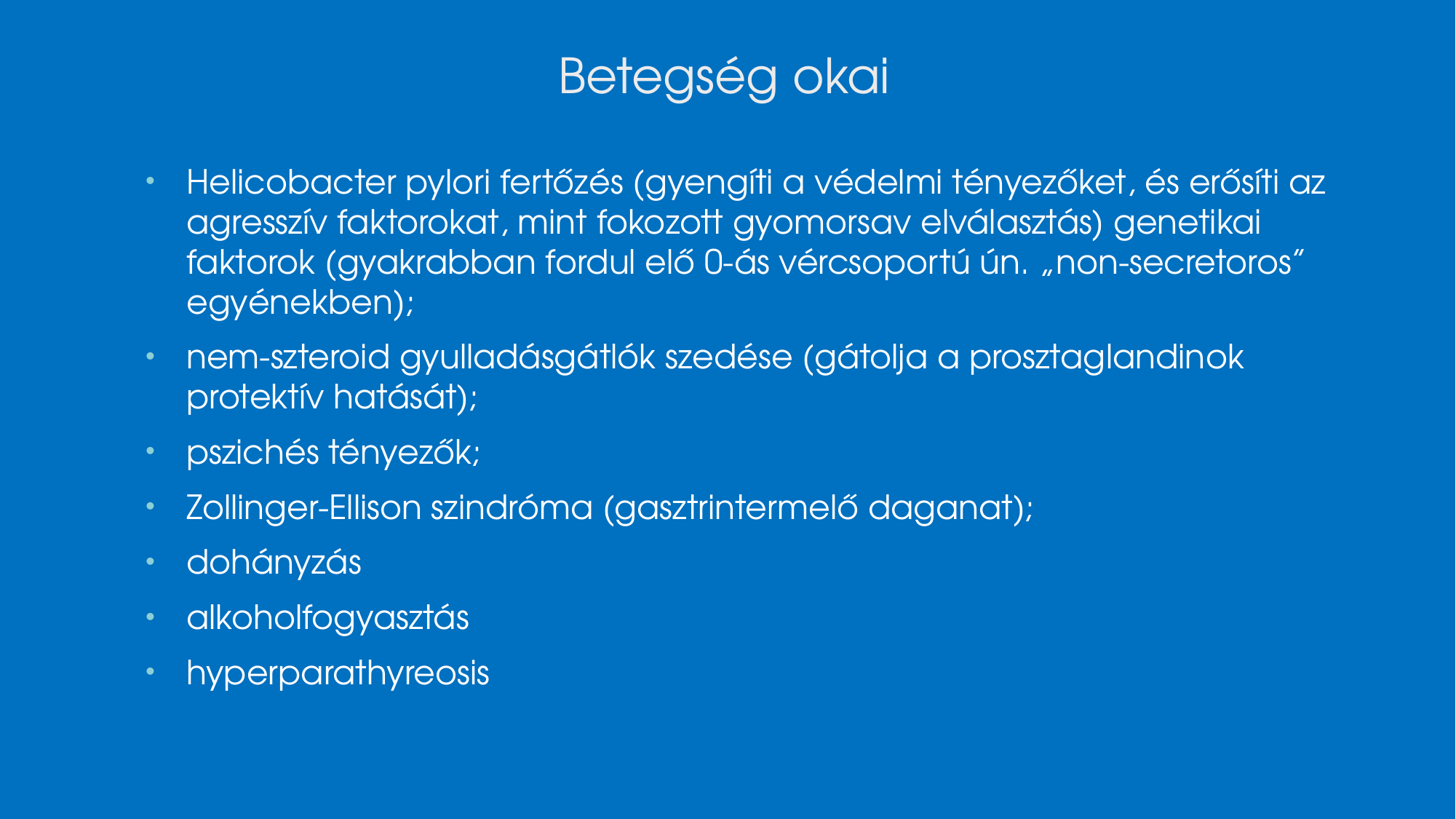

# Betegség okai
Helicobacter pylori fertőzés (gyengíti a védelmi tényezőket, és erősíti az agresszív faktorokat, mint fokozott gyomorsav elválasztás) genetikai faktorok (gyakrabban fordul elő 0-ás vércsoportú ún. „non-secretoros” egyénekben);
nem-szteroid gyulladásgátlók szedése (gátolja a prosztaglandinok protektív hatását);
pszichés tényezők;
Zollinger-Ellison szindróma (gasztrintermelő daganat);
dohányzás
alkoholfogyasztás
hyperparathyreosis